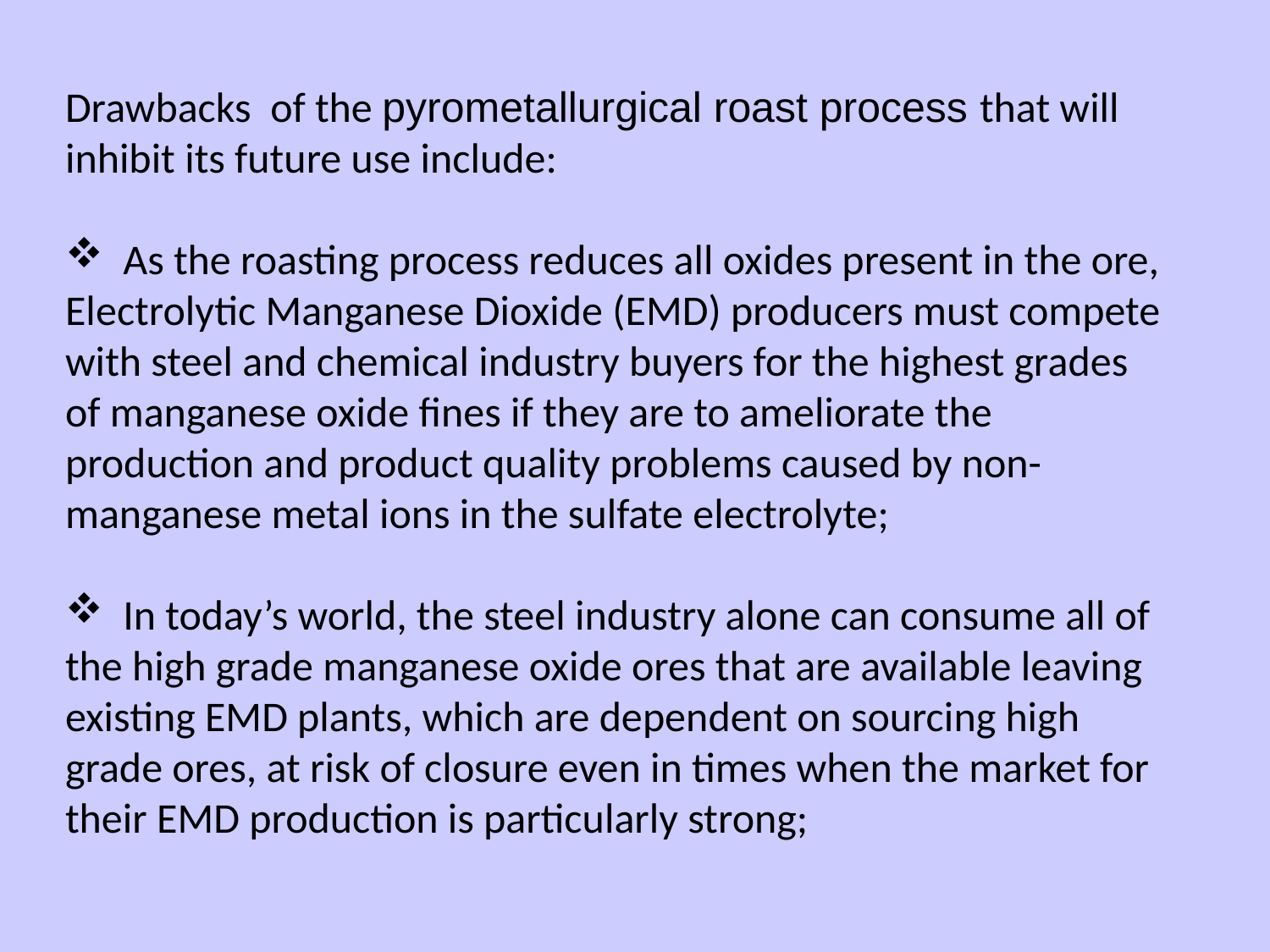

Drawbacks  of the pyrometallurgical roast process that will inhibit its future use include:

  As the roasting process reduces all oxides present in the ore, Electrolytic Manganese Dioxide (EMD) producers must compete with steel and chemical industry buyers for the highest grades of manganese oxide fines if they are to ameliorate the production and product quality problems caused by non-manganese metal ions in the sulfate electrolyte;

  In today’s world, the steel industry alone can consume all of the high grade manganese oxide ores that are available leaving existing EMD plants, which are dependent on sourcing high grade ores, at risk of closure even in times when the market for their EMD production is particularly strong;